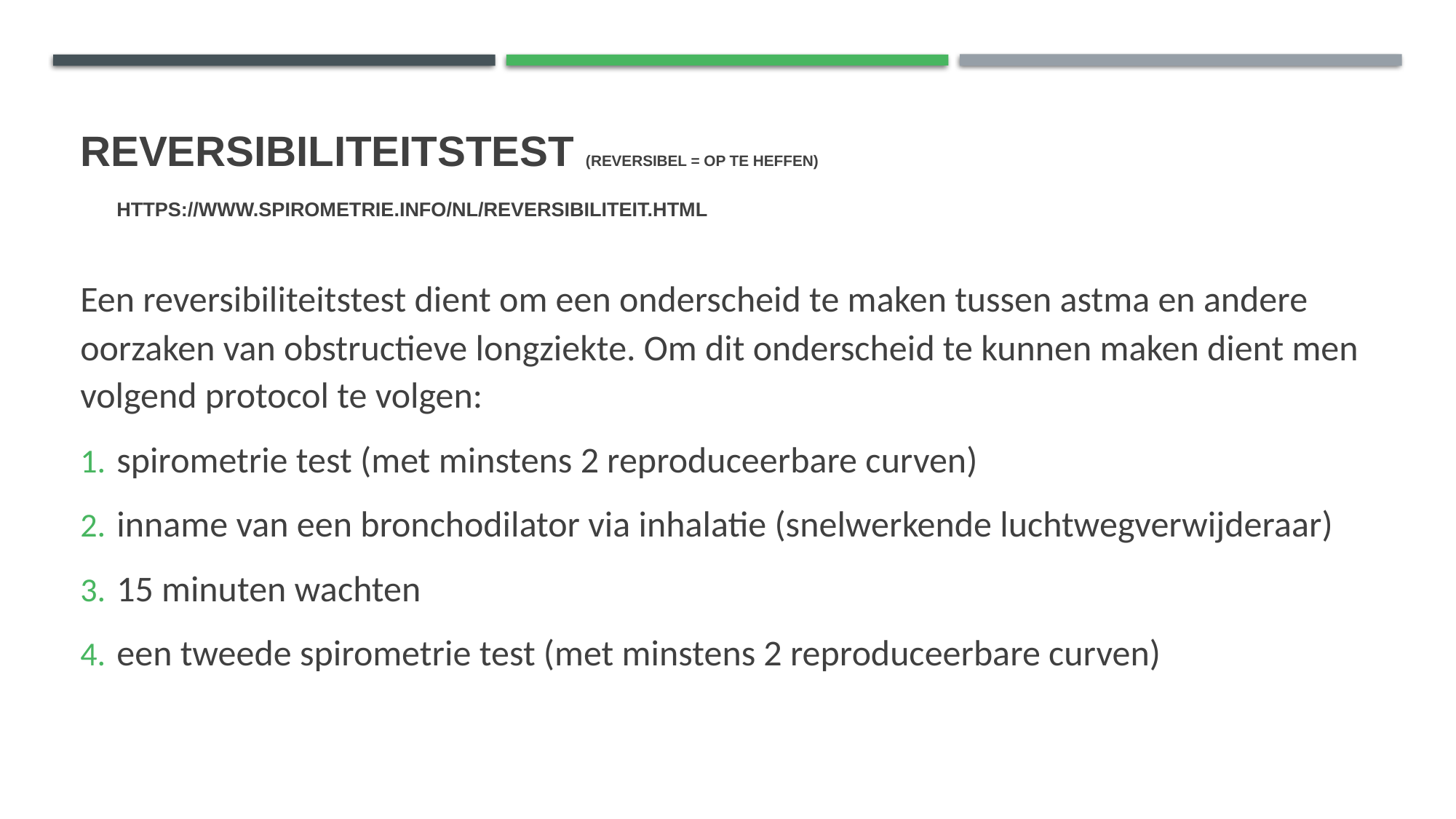

# Reversibiliteitstest (REVERSIBEL = OP TE HEFFEN) https://www.spirometrie.info/nl/reversibiliteit.html
Een reversibiliteitstest dient om een onderscheid te maken tussen astma en andere oorzaken van obstructieve longziekte. Om dit onderscheid te kunnen maken dient men volgend protocol te volgen:
spirometrie test (met minstens 2 reproduceerbare curven)
inname van een bronchodilator via inhalatie (snelwerkende luchtwegverwijderaar)
15 minuten wachten
een tweede spirometrie test (met minstens 2 reproduceerbare curven)